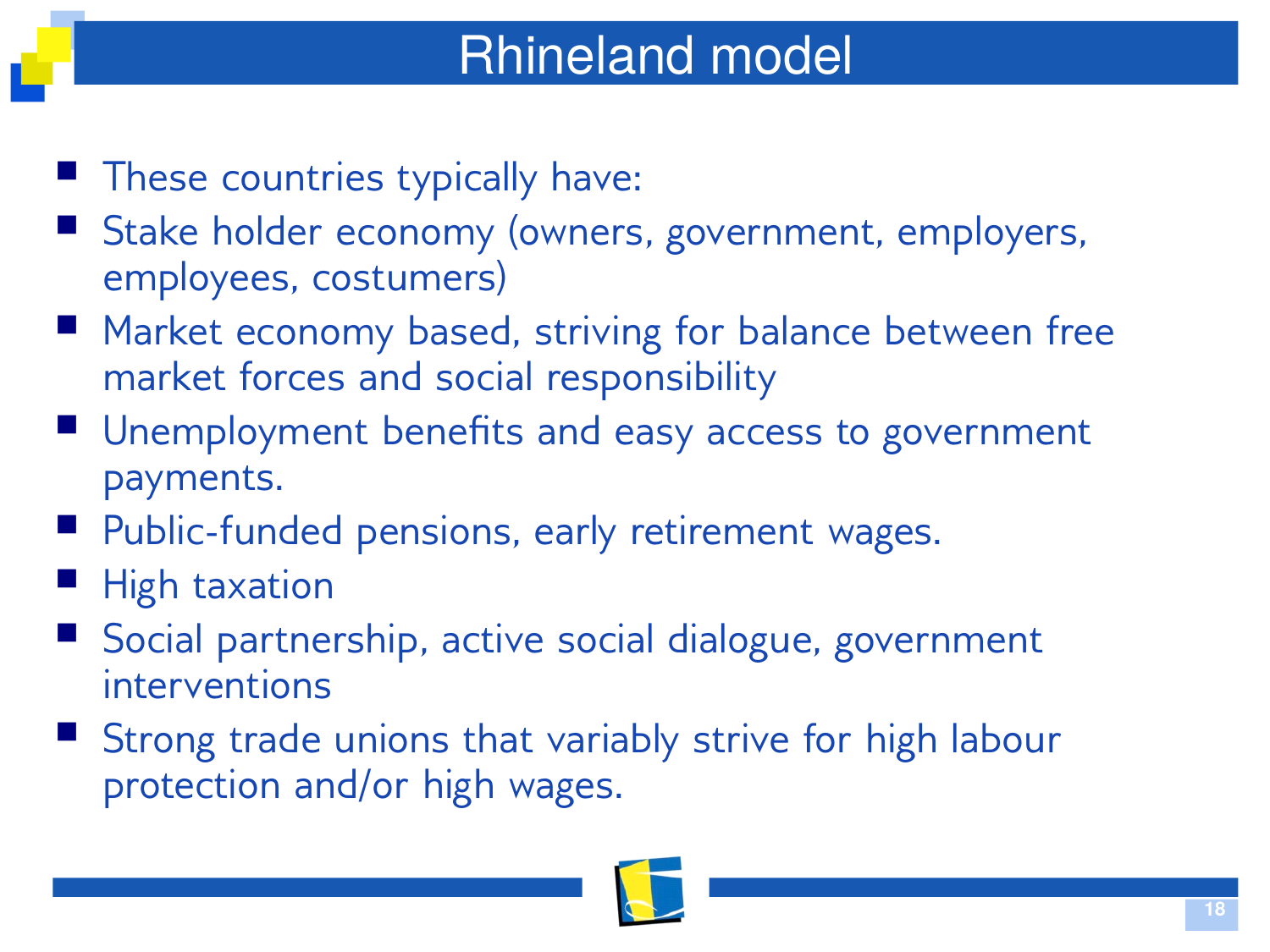

# Rhineland model
These countries typically have:
Stake holder economy (owners, government, employers, employees, costumers)
Market economy based, striving for balance between free market forces and social responsibility
Unemployment benefits and easy access to government payments.
Public-funded pensions, early retirement wages.
High taxation
Social partnership, active social dialogue, government interventions
Strong trade unions that variably strive for high labour protection and/or high wages.
18